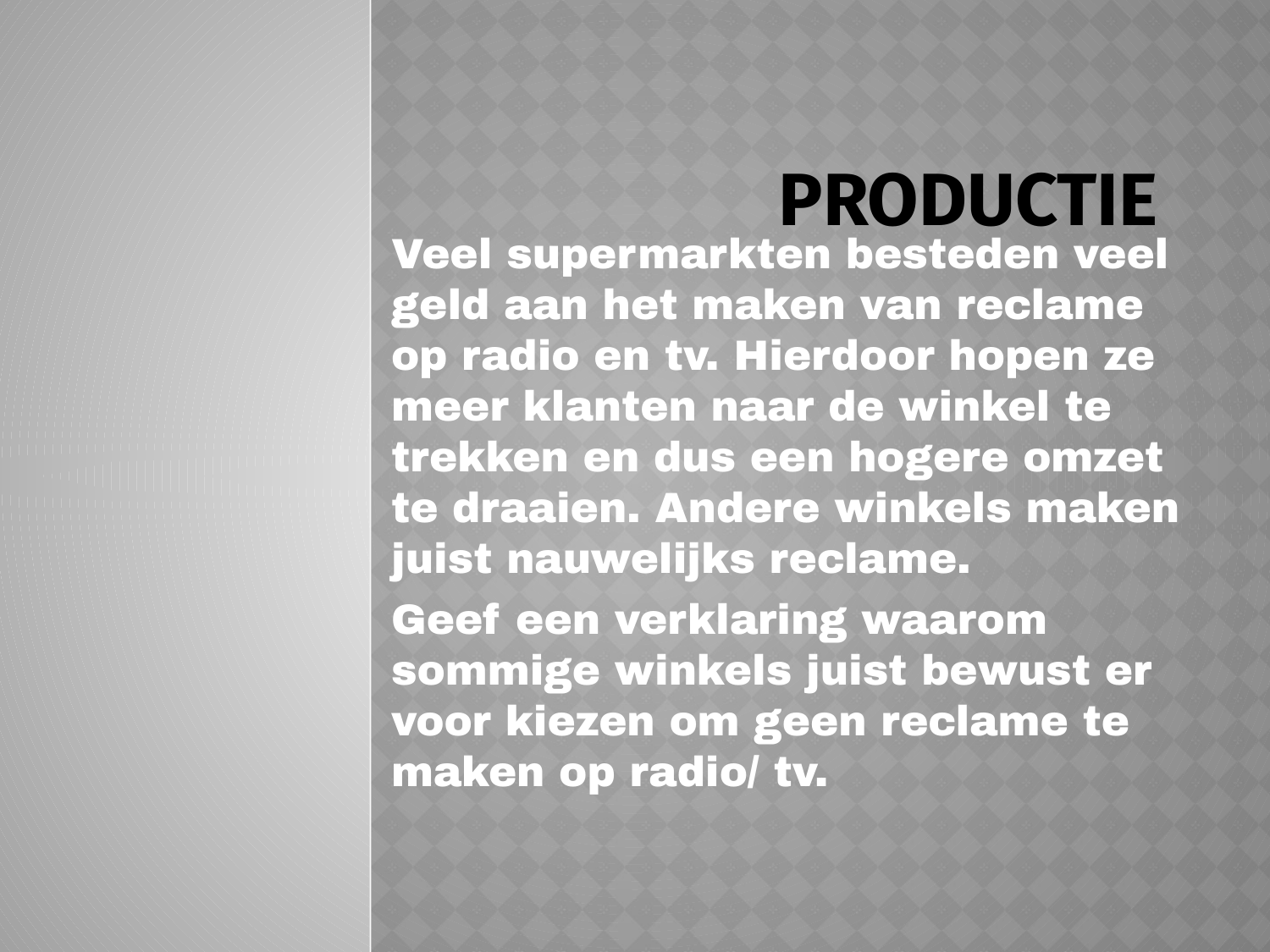

# Productie
Veel supermarkten besteden veel geld aan het maken van reclame op radio en tv. Hierdoor hopen ze meer klanten naar de winkel te trekken en dus een hogere omzet te draaien. Andere winkels maken juist nauwelijks reclame.
Geef een verklaring waarom sommige winkels juist bewust er voor kiezen om geen reclame te maken op radio/ tv.